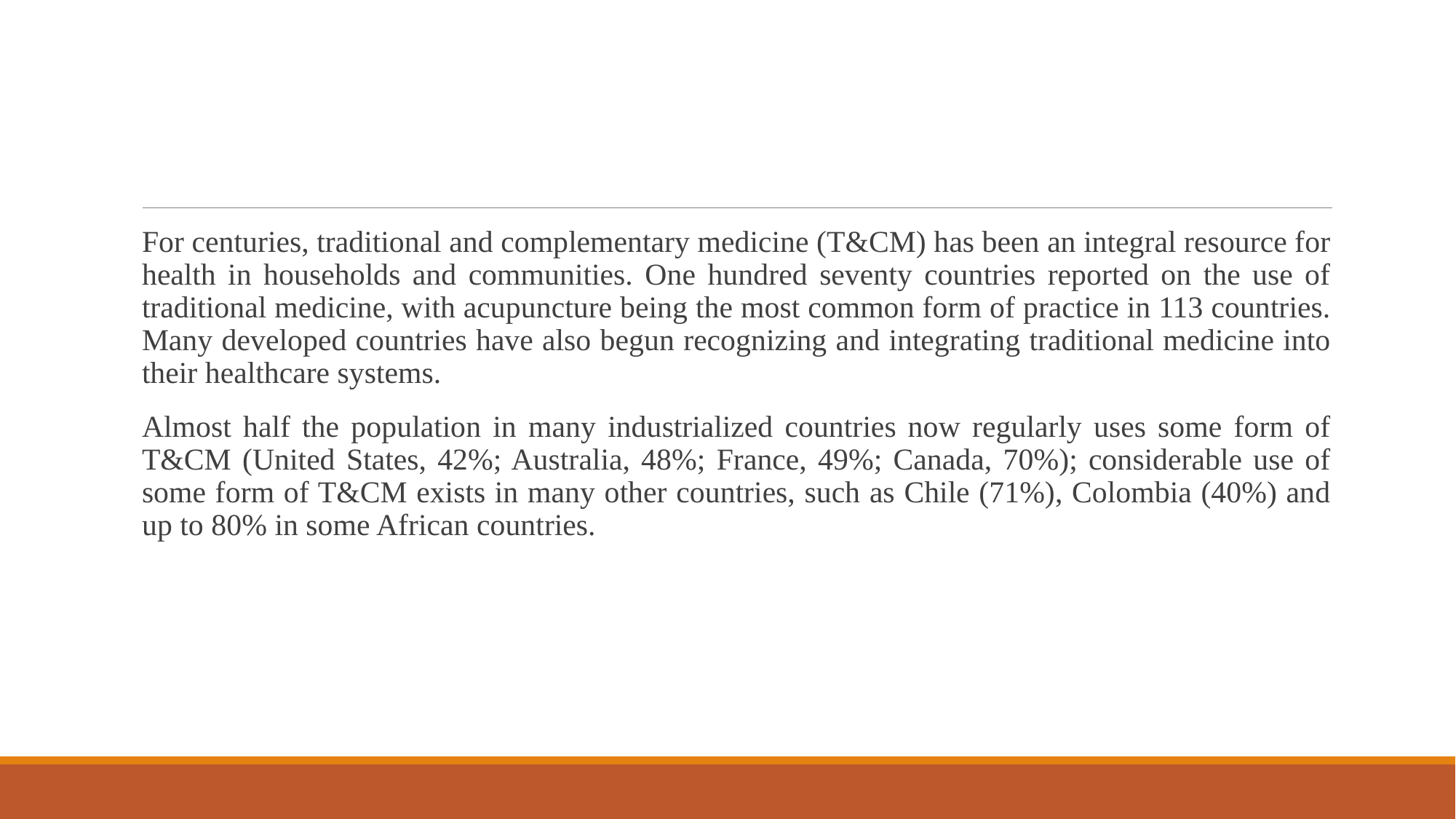

For centuries, traditional and complementary medicine (T&CM) has been an integral resource for health in households and communities. One hundred seventy countries reported on the use of traditional medicine, with acupuncture being the most common form of practice in 113 countries. Many developed countries have also begun recognizing and integrating traditional medicine into their healthcare systems.
Almost half the population in many industrialized countries now regularly uses some form of T&CM (United States, 42%; Australia, 48%; France, 49%; Canada, 70%); considerable use of some form of T&CM exists in many other countries, such as Chile (71%), Colombia (40%) and up to 80% in some African countries.